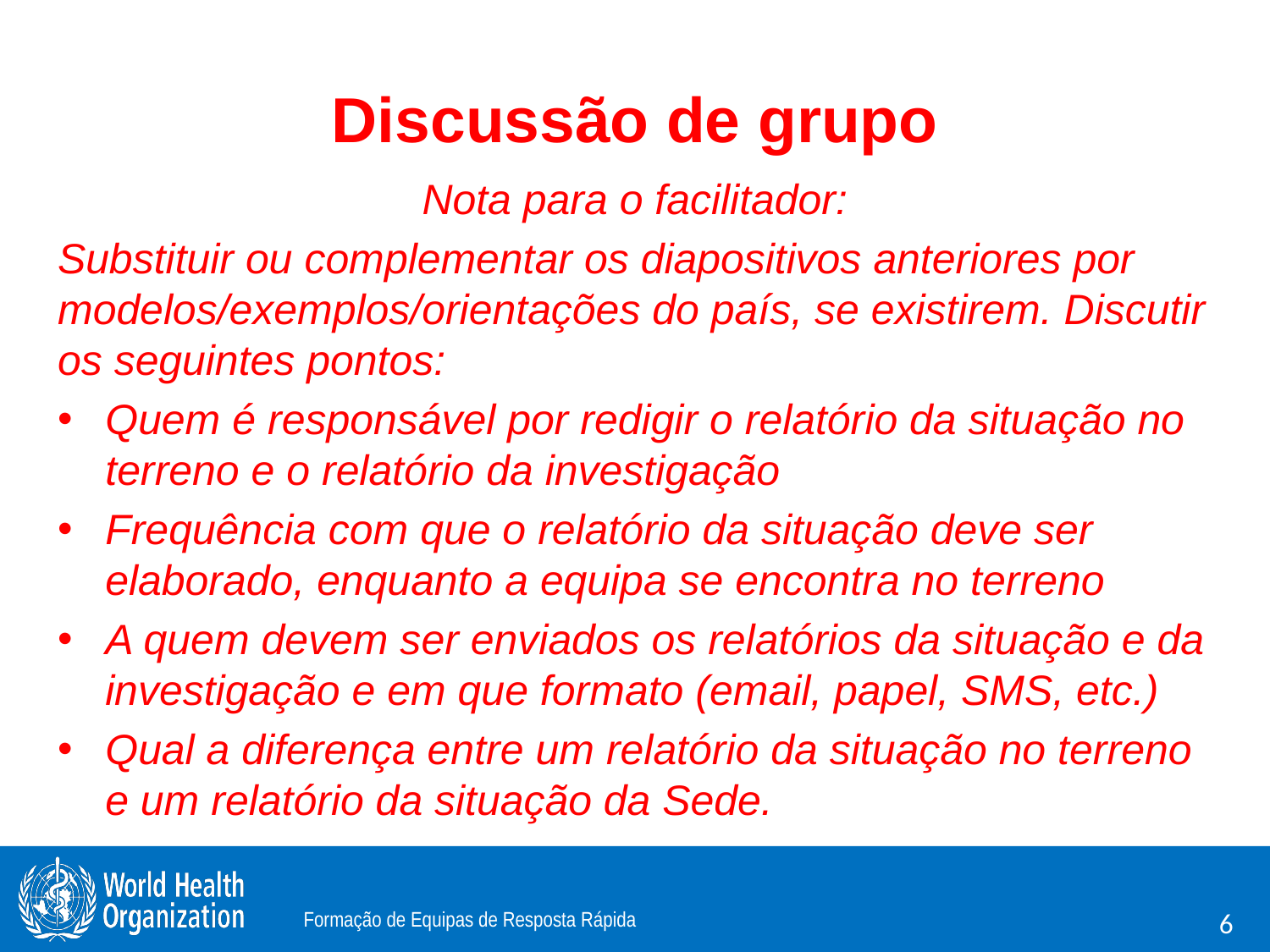

# Discussão de grupo
Nota para o facilitador:
Substituir ou complementar os diapositivos anteriores por modelos/exemplos/orientações do país, se existirem. Discutir os seguintes pontos:
Quem é responsável por redigir o relatório da situação no terreno e o relatório da investigação
Frequência com que o relatório da situação deve ser elaborado, enquanto a equipa se encontra no terreno
A quem devem ser enviados os relatórios da situação e da investigação e em que formato (email, papel, SMS, etc.)
Qual a diferença entre um relatório da situação no terreno e um relatório da situação da Sede.